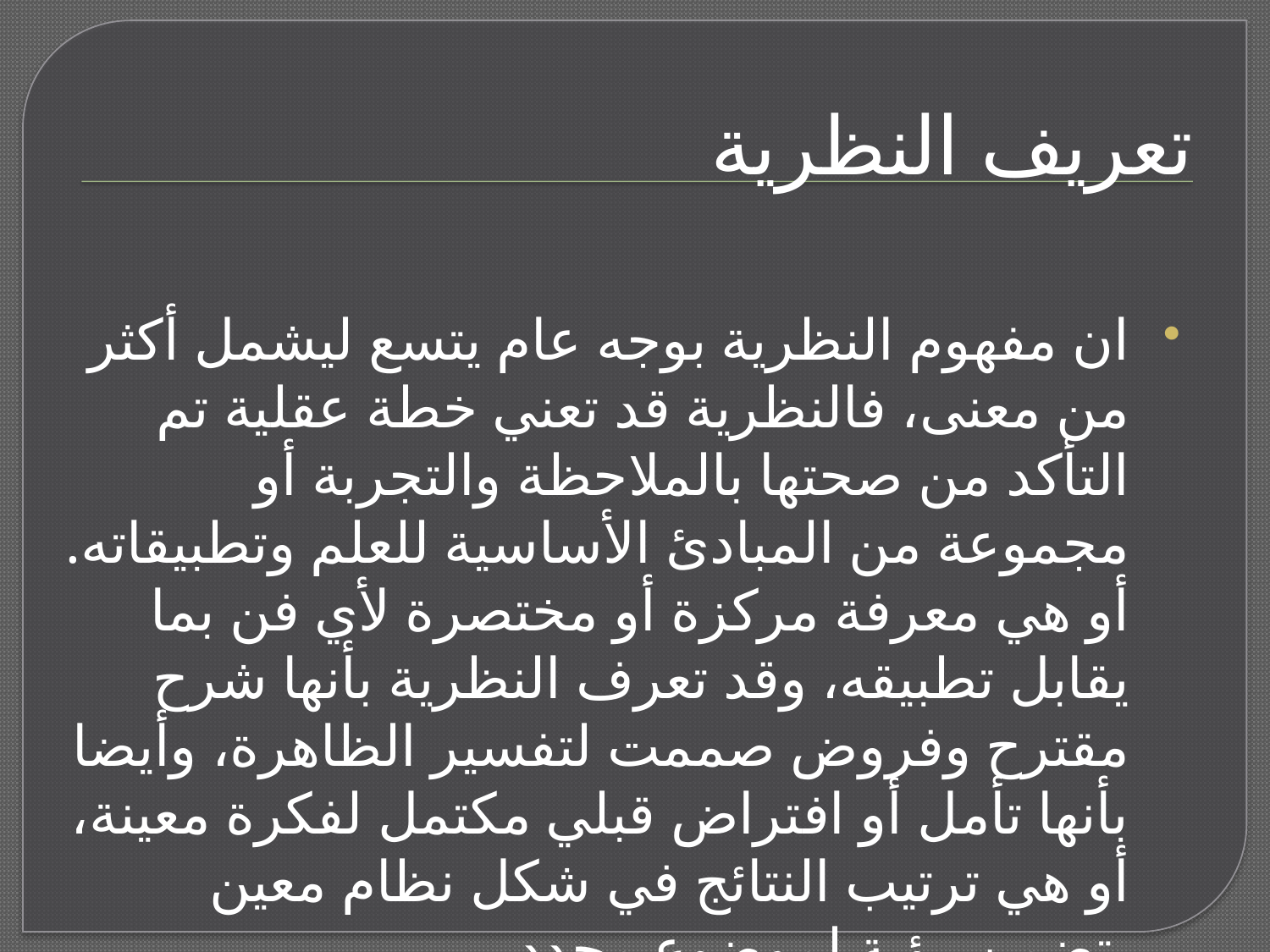

# تعريف النظرية

ان مفهوم النظرية بوجه عام يتسع ليشمل أكثر من معنى، فالنظرية قد تعني خطة عقلية تم التأكد من صحتها بالملاحظة والتجربة أو مجموعة من المبادئ الأساسية للعلم وتطبيقاته. أو هي معرفة مركزة أو مختصرة لأي فن بما يقابل تطبيقه، وقد تعرف النظرية بأنها شرح مقترح وفروض صممت لتفسير الظاهرة، وأيضا بأنها تأمل أو افتراض قبلي مكتمل لفكرة معينة، أو هي ترتيب النتائج في شكل نظام معين يتضمن رؤية لموضوع محدد